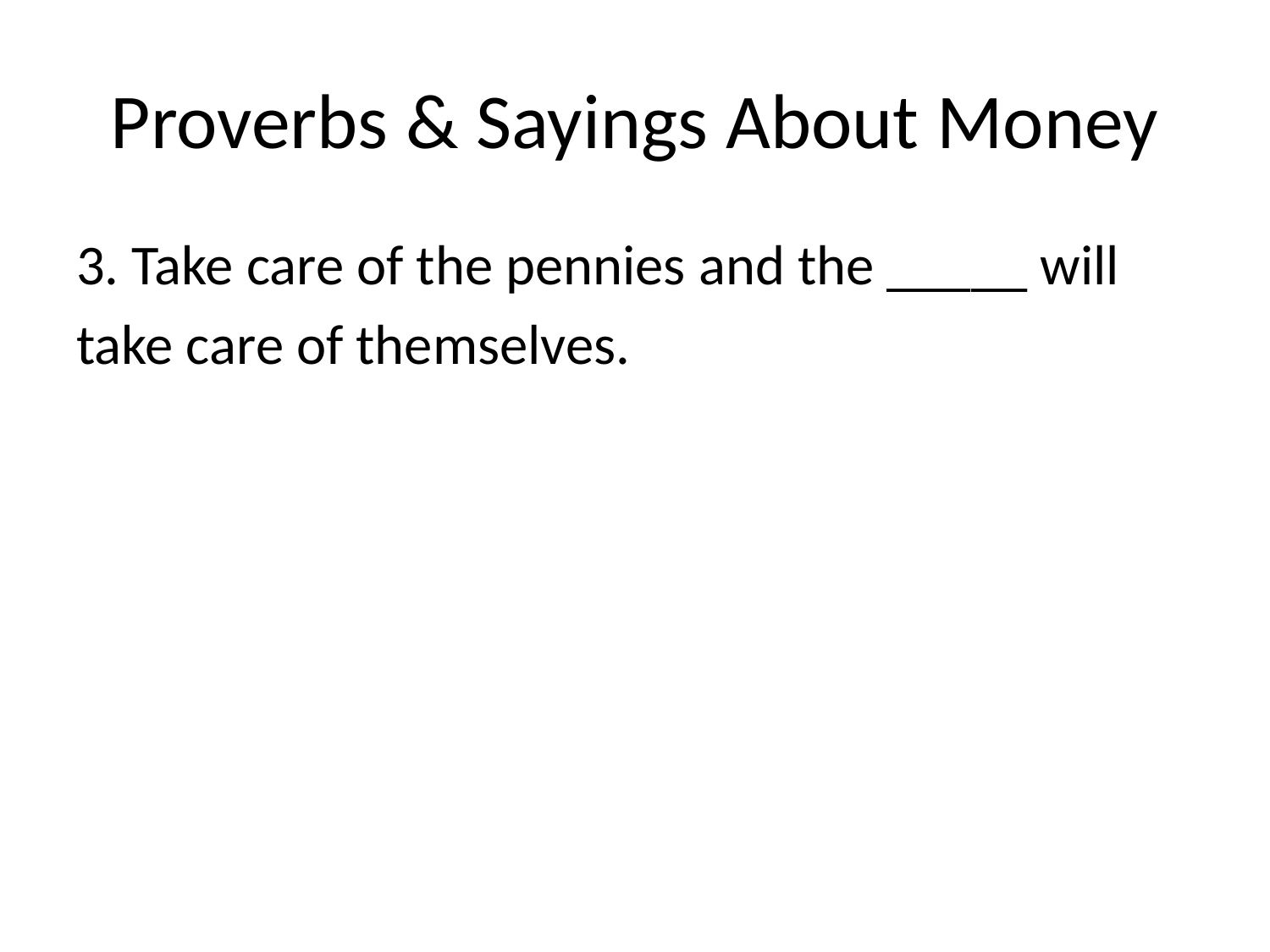

# Proverbs & Sayings About Money
3. Take care of the pennies and the _____ will
take care of themselves.